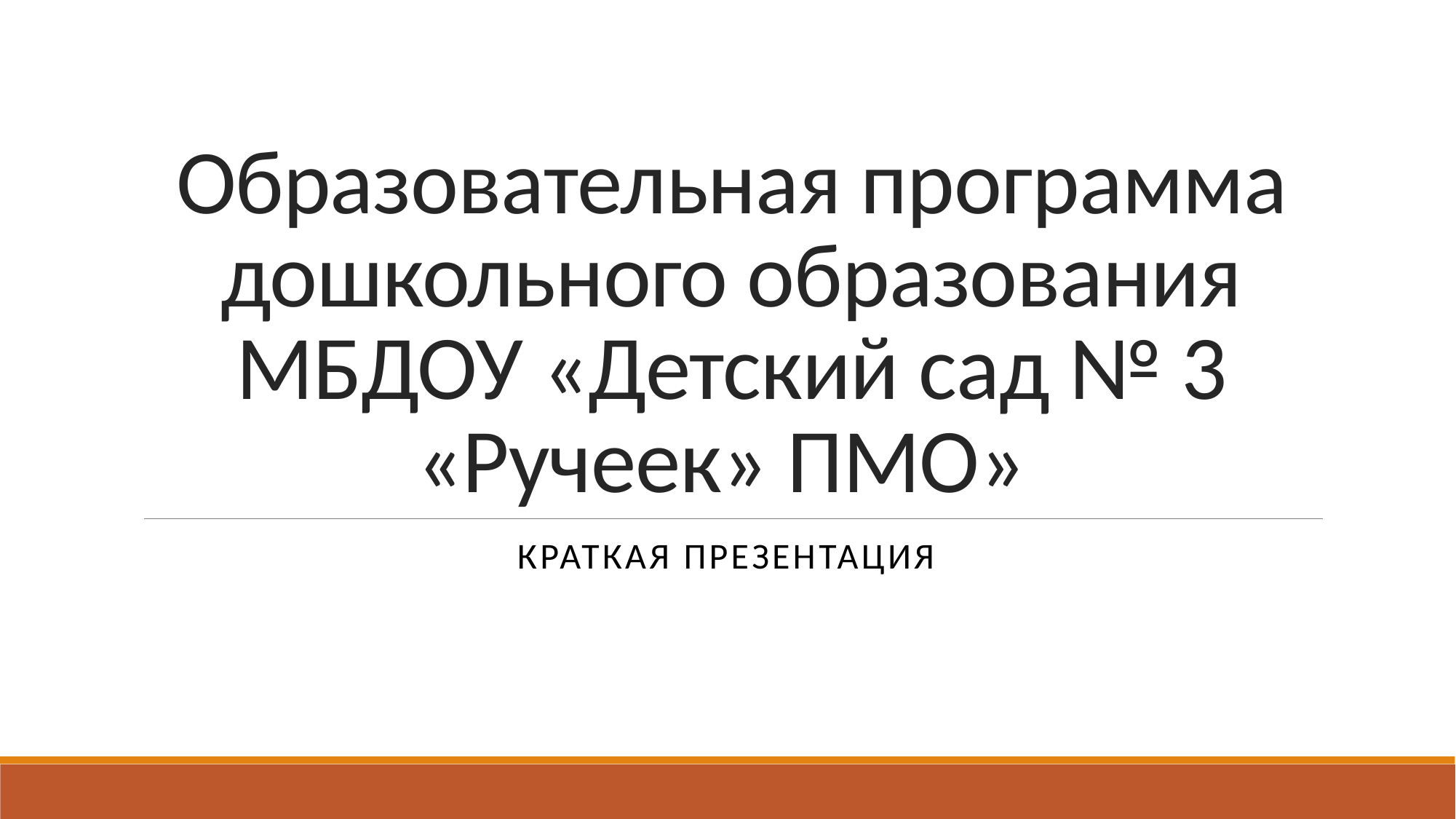

# Образовательная программа дошкольного образования МБДОУ «Детский сад № 3 «Ручеек» ПМО»
Краткая презентация